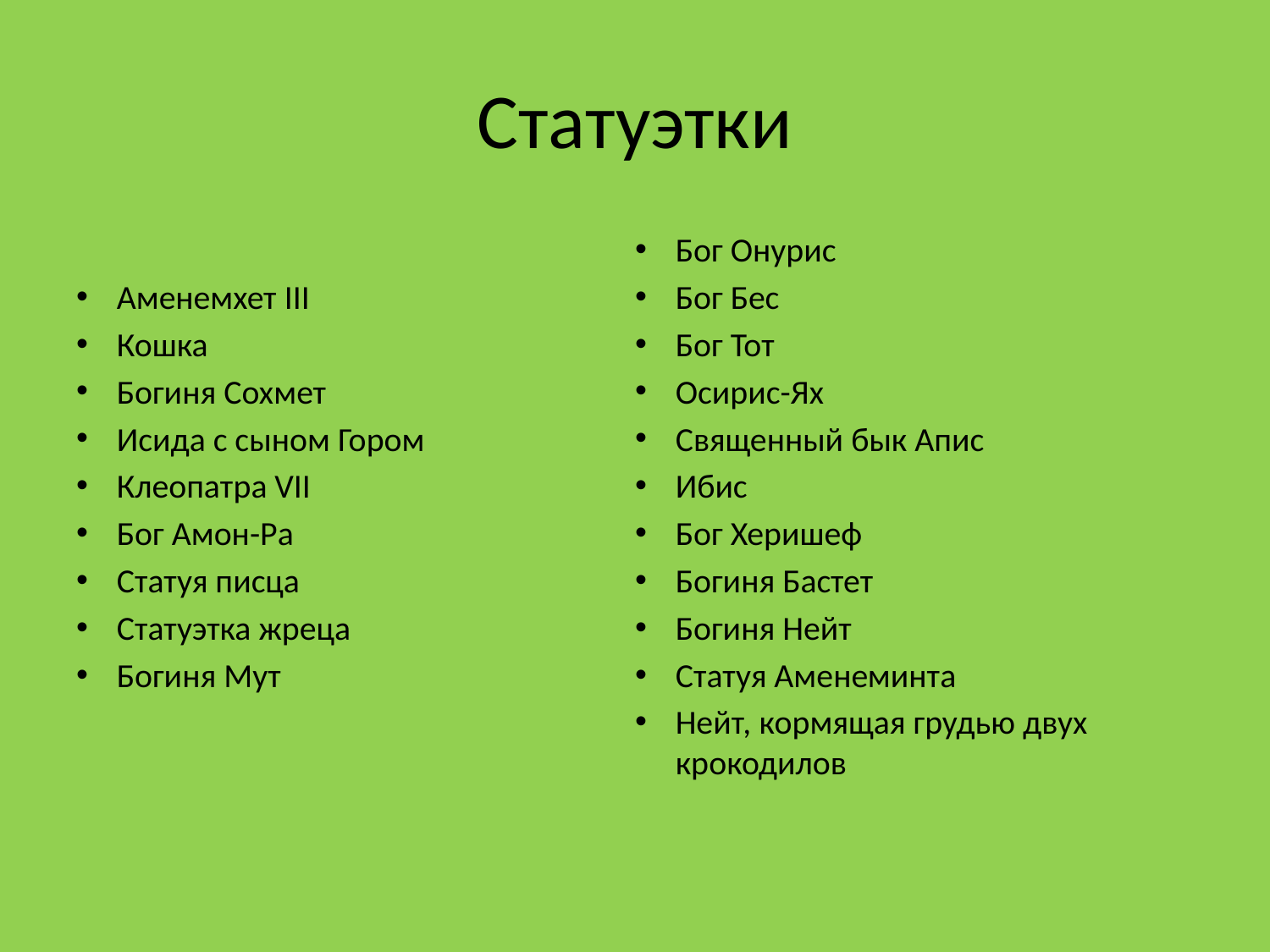

# Статуэтки

Аменемхет III
Кошка
Богиня Сохмет
Исида с сыном Гором
Клеопатра VII
Бог Амон-Ра
Статуя писца
Статуэтка жреца
Богиня Мут

Бог Онурис
Бог Бес
Бог Тот
Осирис-Ях
Священный бык Апис
Ибис
Бог Херишеф
Богиня Бастет
Богиня Нейт
Статуя Аменеминта
Нейт, кормящая грудью двух крокодилов